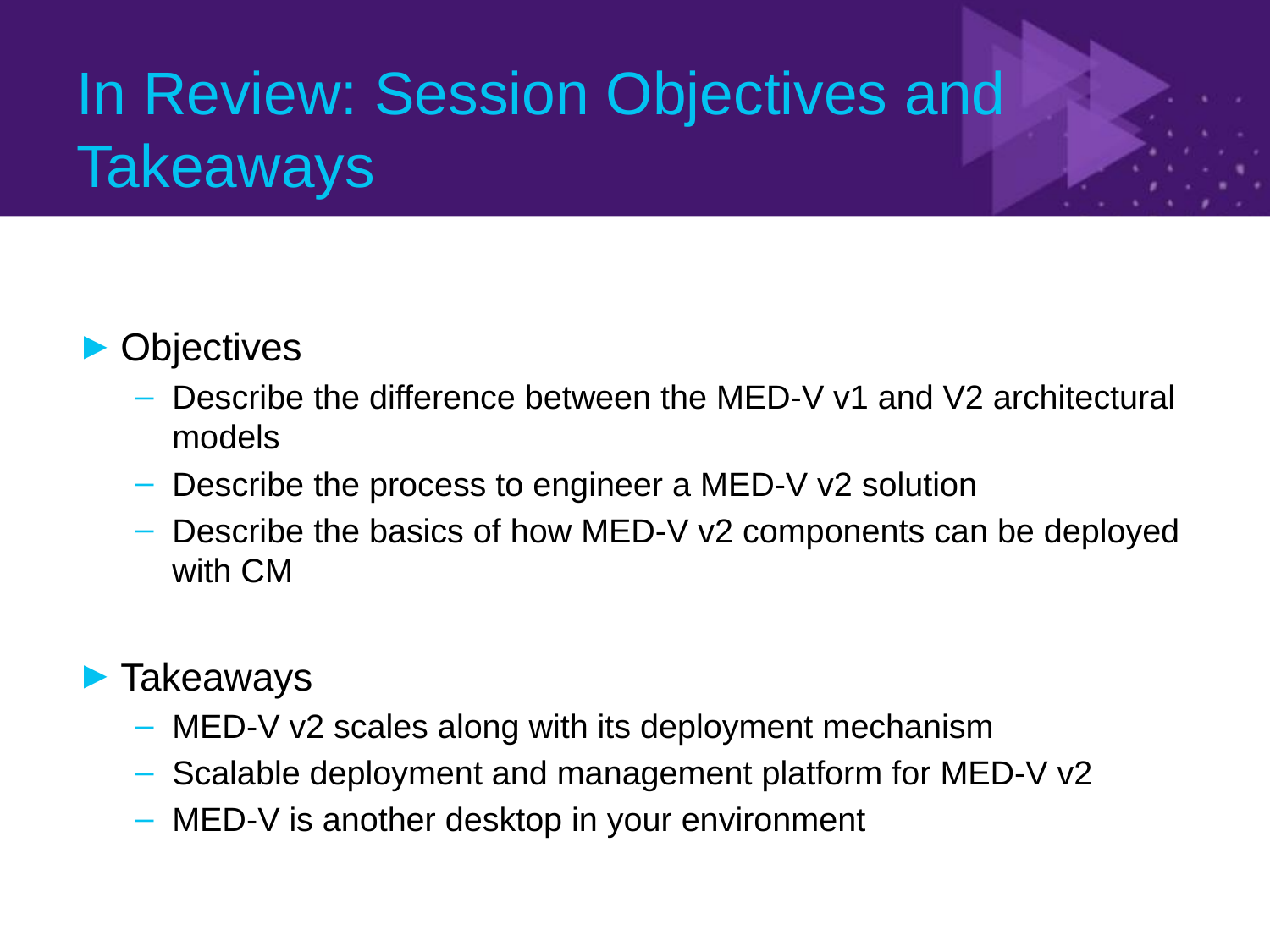

# In Review: Session Objectives and Takeaways
Objectives
Describe the difference between the MED-V v1 and V2 architectural models
Describe the process to engineer a MED-V v2 solution
Describe the basics of how MED-V v2 components can be deployed with CM

Takeaways
MED-V v2 scales along with its deployment mechanism
Scalable deployment and management platform for MED-V v2
MED-V is another desktop in your environment